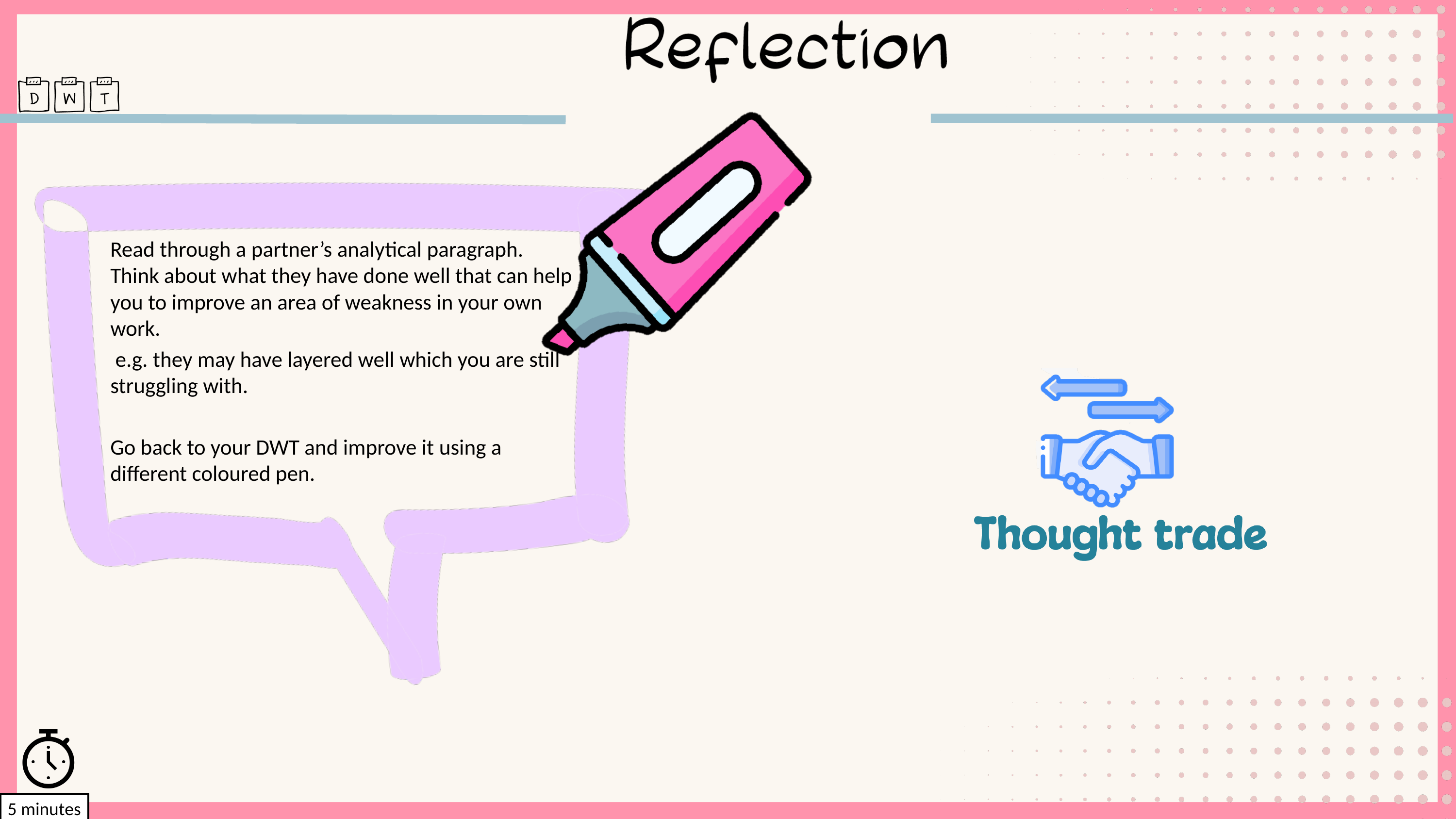

Read through a partner’s analytical paragraph. Think about what they have done well that can help you to improve an area of weakness in your own work.
 e.g. they may have layered well which you are still struggling with.

Go back to your DWT and improve it using a different coloured pen.